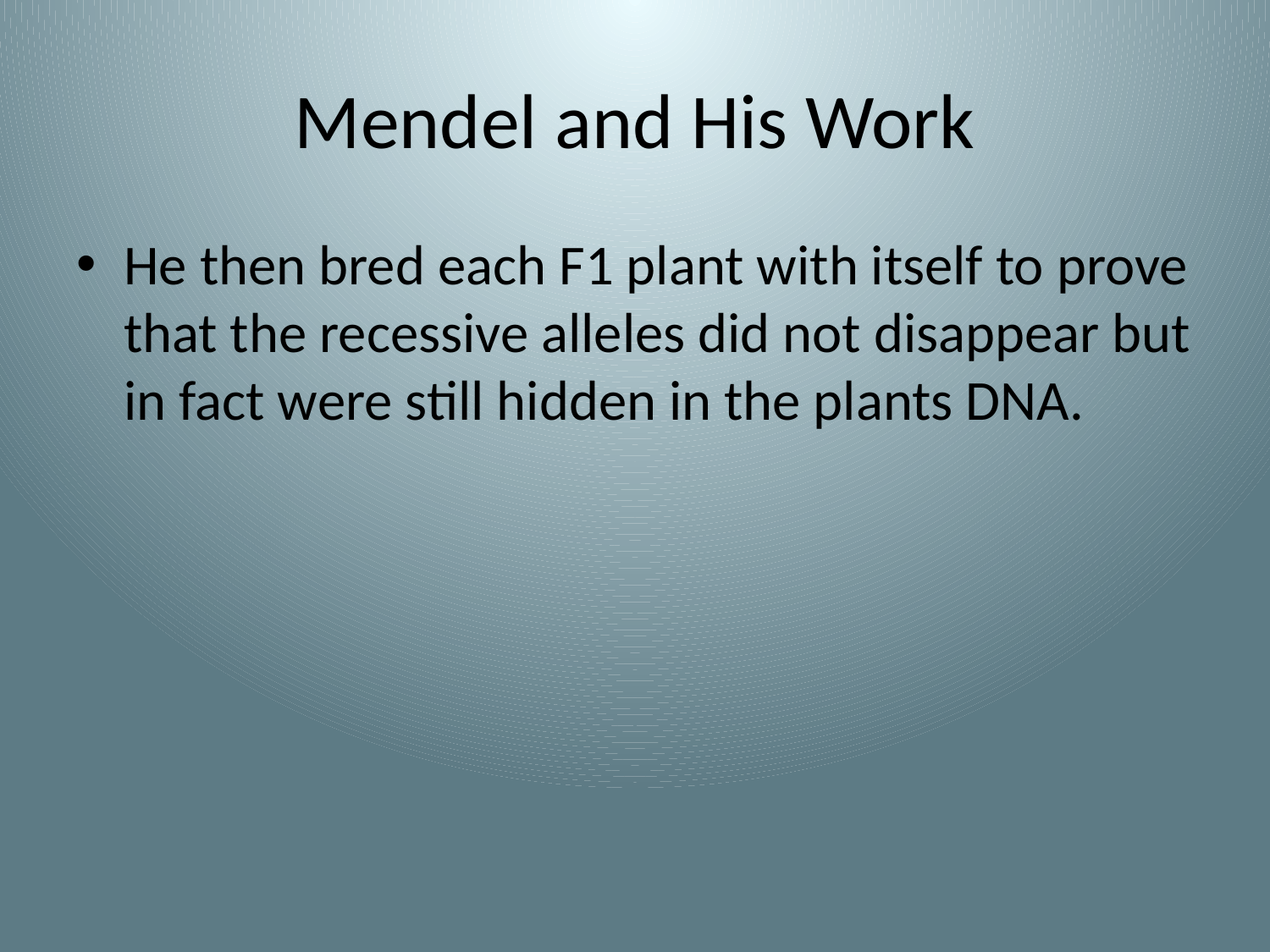

# Mendel and His Work
He then bred each F1 plant with itself to prove that the recessive alleles did not disappear but in fact were still hidden in the plants DNA.